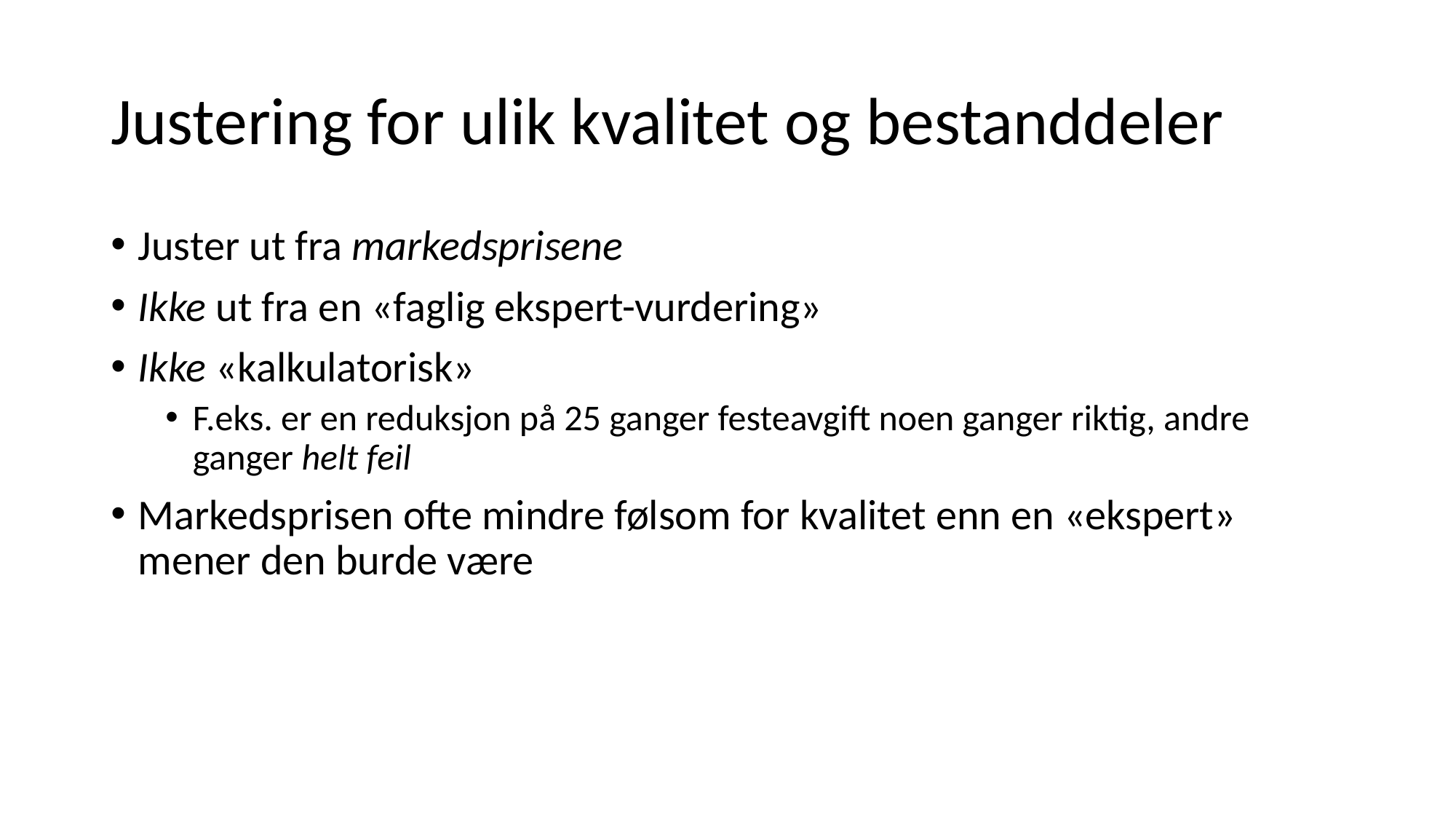

# Justering for ulik kvalitet og bestanddeler
Juster ut fra markedsprisene
Ikke ut fra en «faglig ekspert-vurdering»
Ikke «kalkulatorisk»
F.eks. er en reduksjon på 25 ganger festeavgift noen ganger riktig, andre ganger helt feil
Markedsprisen ofte mindre følsom for kvalitet enn en «ekspert» mener den burde være